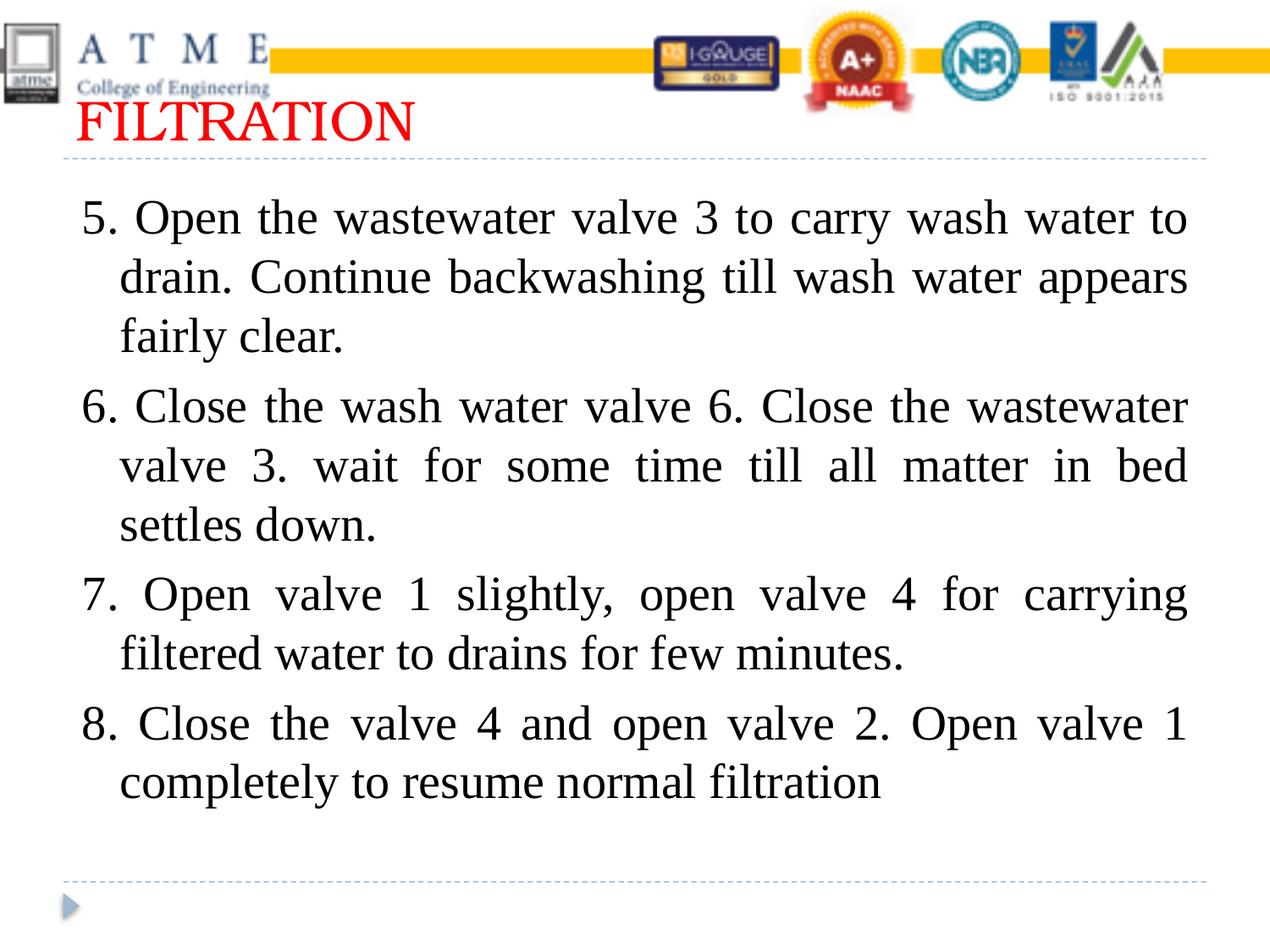

# FILTRATION
5. Open the wastewater valve 3 to carry wash water to drain. Continue backwashing till wash water appears fairly clear.
6. Close the wash water valve 6. Close the wastewater valve 3. wait for some time till all matter in bed settles down.
7. Open valve 1 slightly, open valve 4 for carrying filtered water to drains for few minutes.
8. Close the valve 4 and open valve 2. Open valve 1 completely to resume normal filtration